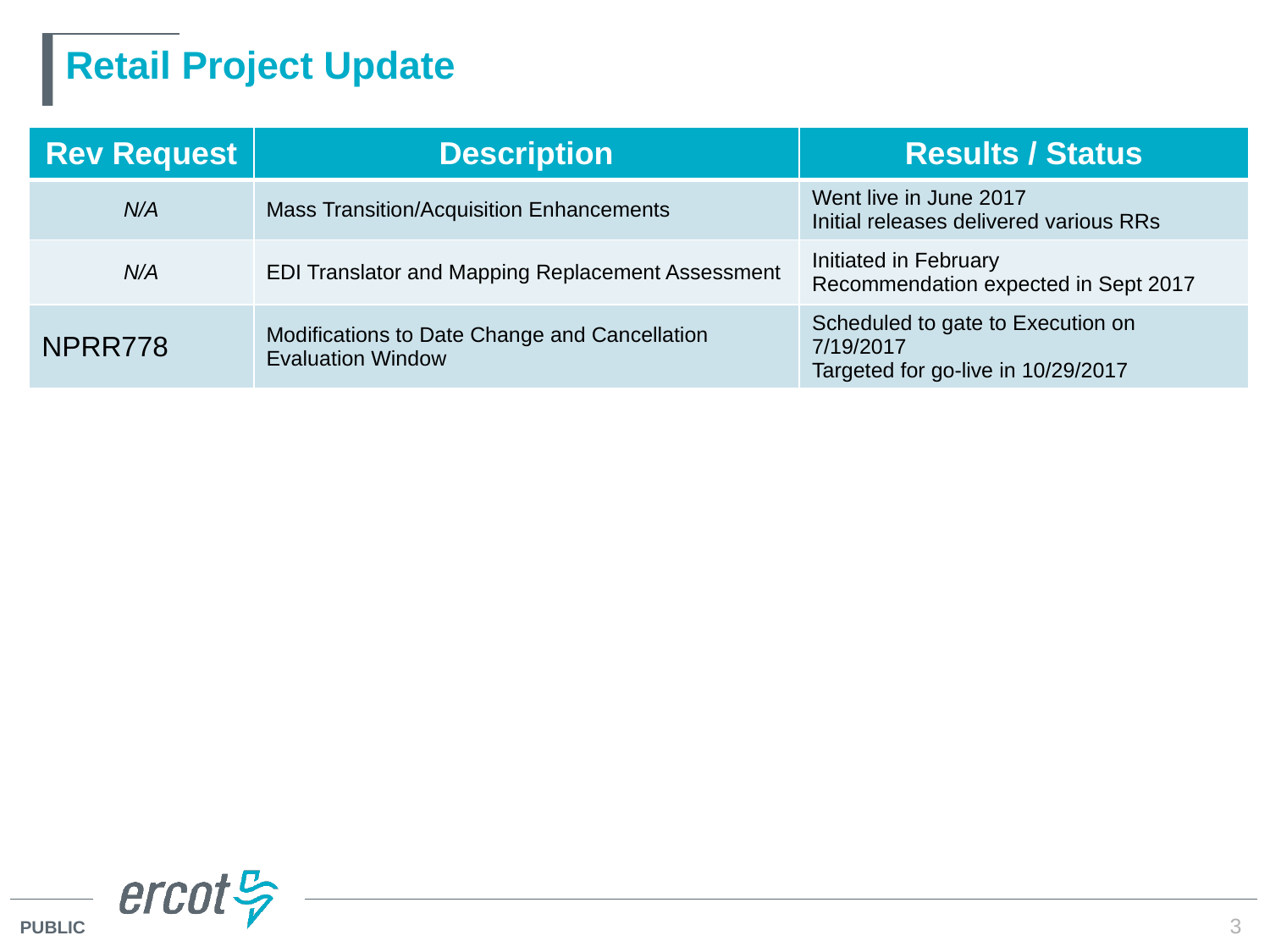

# Retail Project Update
| Rev Request | Description | Results / Status |
| --- | --- | --- |
| N/A | Mass Transition/Acquisition Enhancements | Went live in June 2017 Initial releases delivered various RRs |
| N/A | EDI Translator and Mapping Replacement Assessment | Initiated in February Recommendation expected in Sept 2017 |
| NPRR778 | Modifications to Date Change and Cancellation Evaluation Window | Scheduled to gate to Execution on 7/19/2017 Targeted for go-live in 10/29/2017 |
3